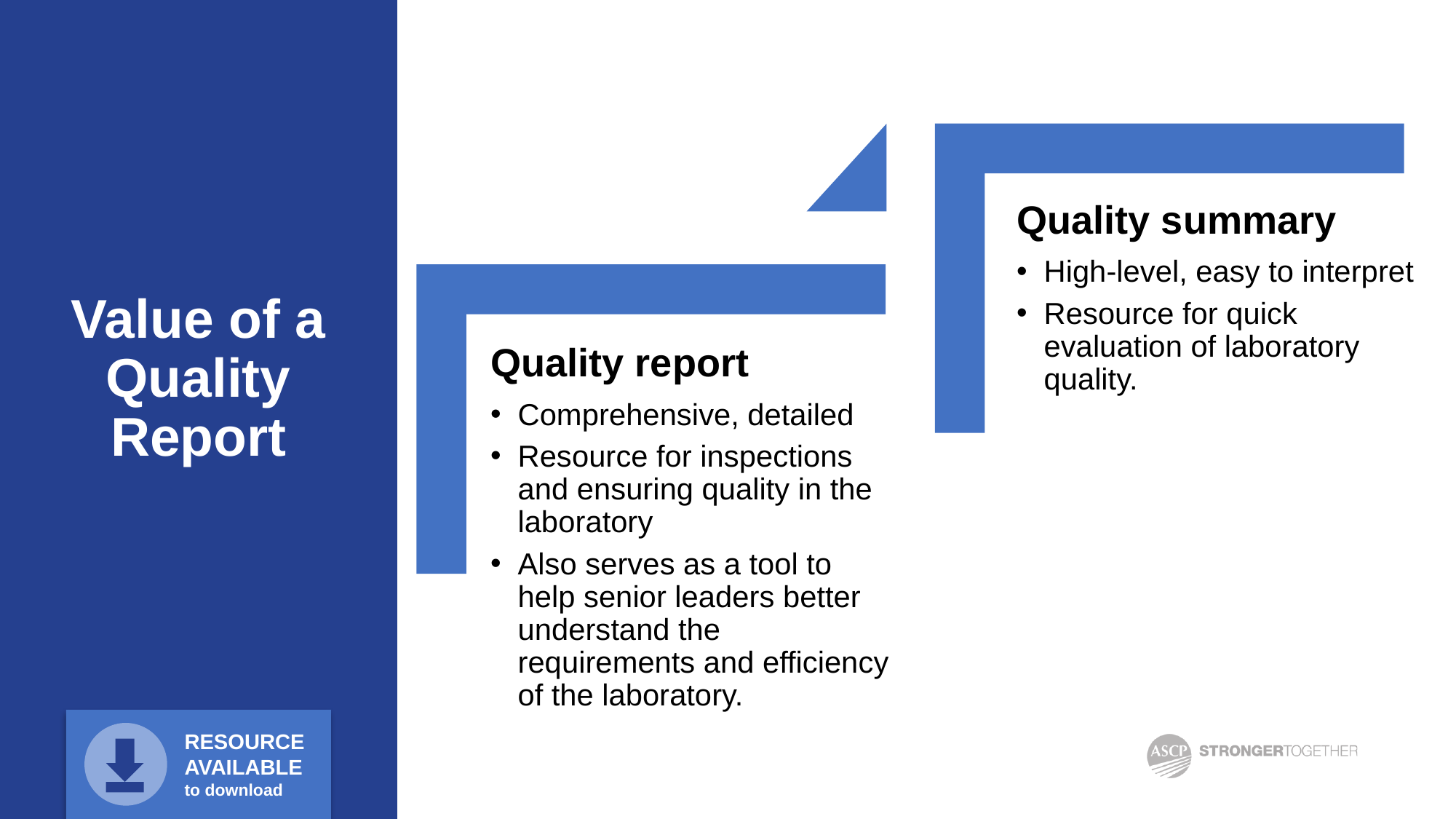

Quality summary
High-level, easy to interpret
Resource for quick evaluation of laboratory quality.

Quality report
Comprehensive, detailed
Resource for inspections and ensuring quality in the laboratory
Also serves as a tool to help senior leaders better understand the requirements and efficiency of the laboratory.
# Value of a Quality Report

RESOURCE AVAILABLE
to download